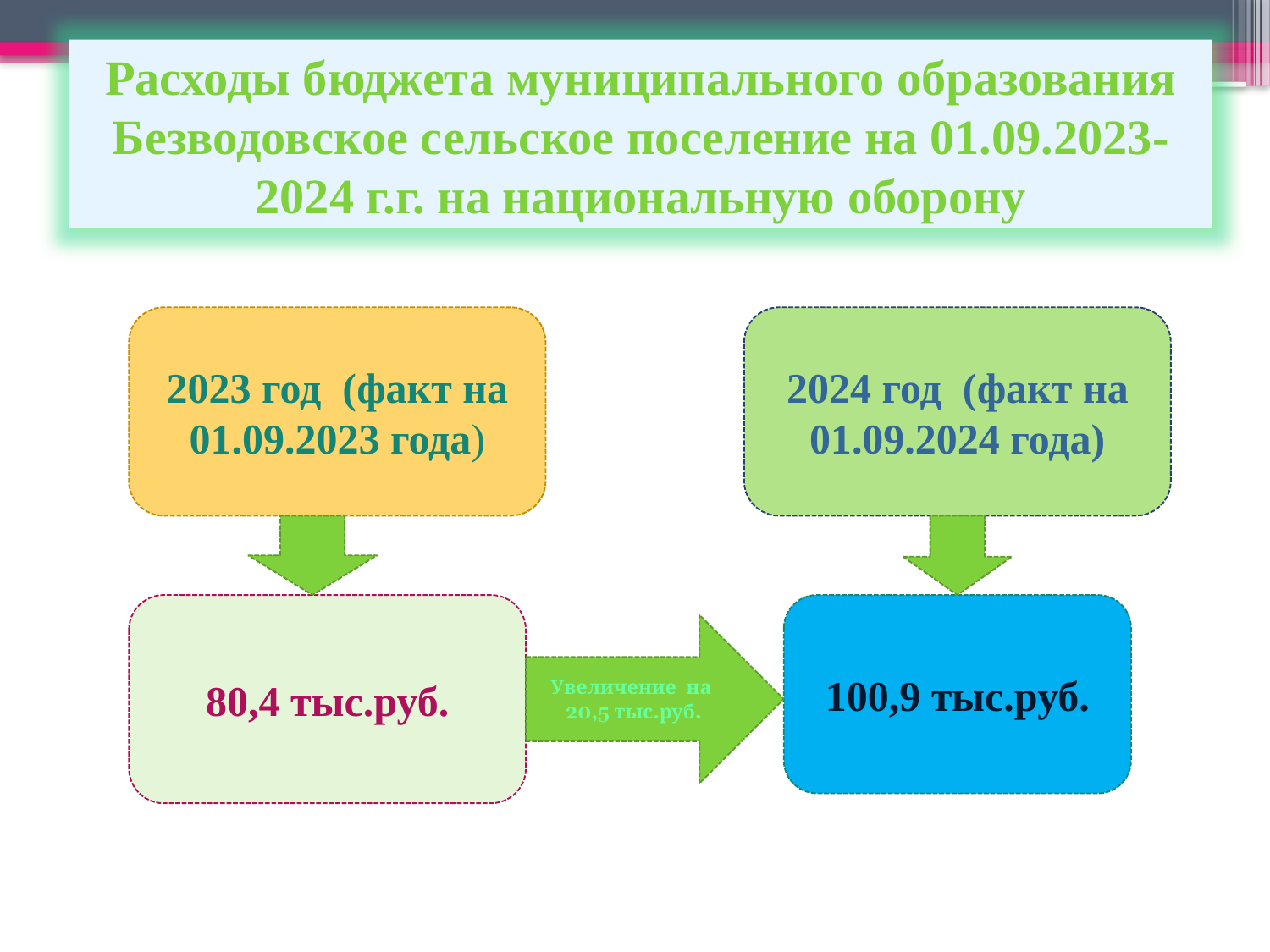

Расходы бюджета муниципального образования Безводовское сельское поселение на 01.09.2023-2024 г.г. на национальную оборону
2023 год  (факт на 01.09.2023 года)
2024 год  (факт на 01.09.2024 года)

80,4 тыс.руб.
100,9 тыс.руб.
Увеличение  на  20,5 тыс.руб.